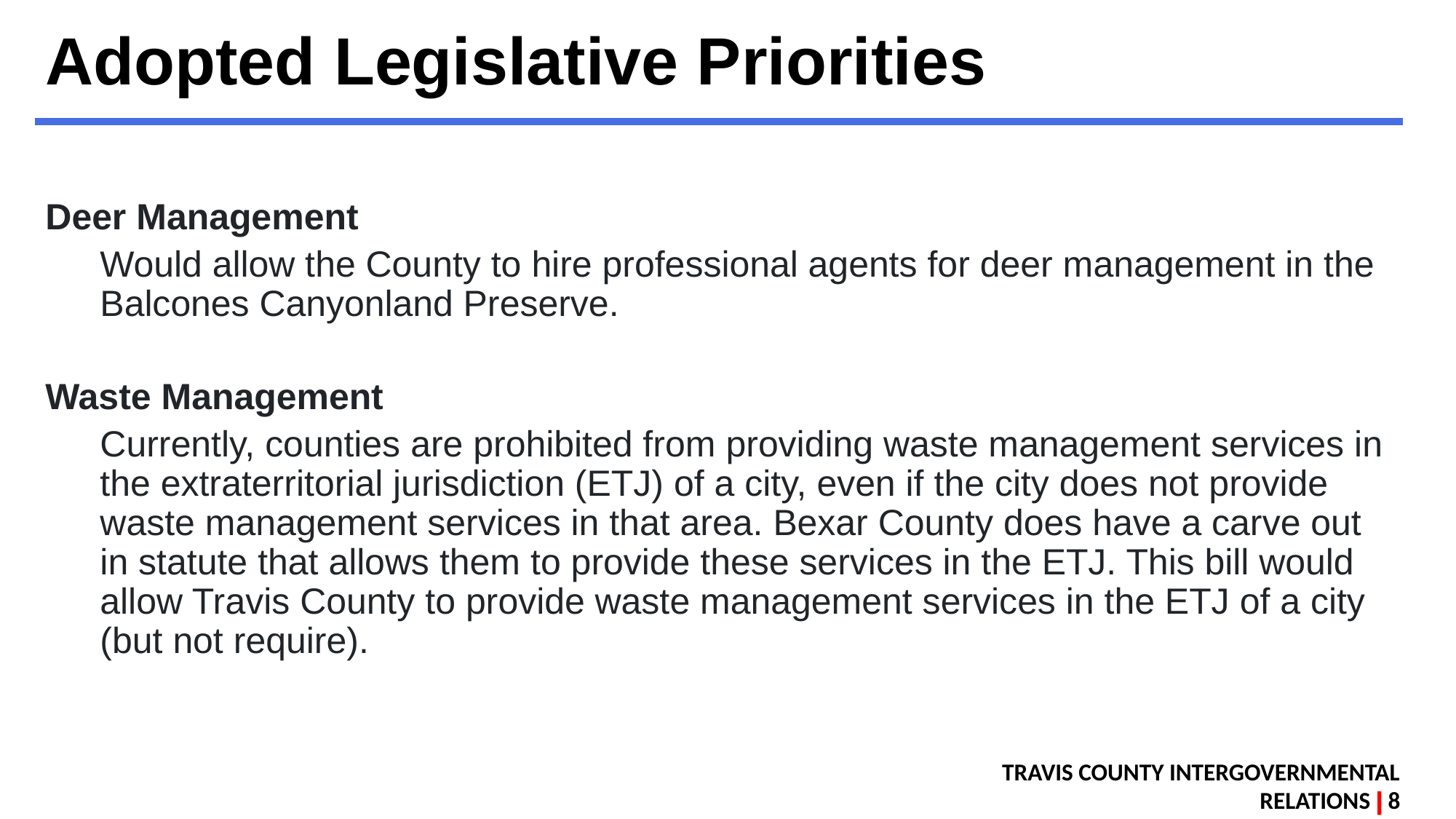

Adopted Legislative Priorities
Deer Management
Would allow the County to hire professional agents for deer management in the Balcones Canyonland Preserve.
Waste Management
Currently, counties are prohibited from providing waste management services in the extraterritorial jurisdiction (ETJ) of a city, even if the city does not provide waste management services in that area. Bexar County does have a carve out in statute that allows them to provide these services in the ETJ. This bill would allow Travis County to provide waste management services in the ETJ of a city (but not require).

Travis County Intergovernmental Relations | 8